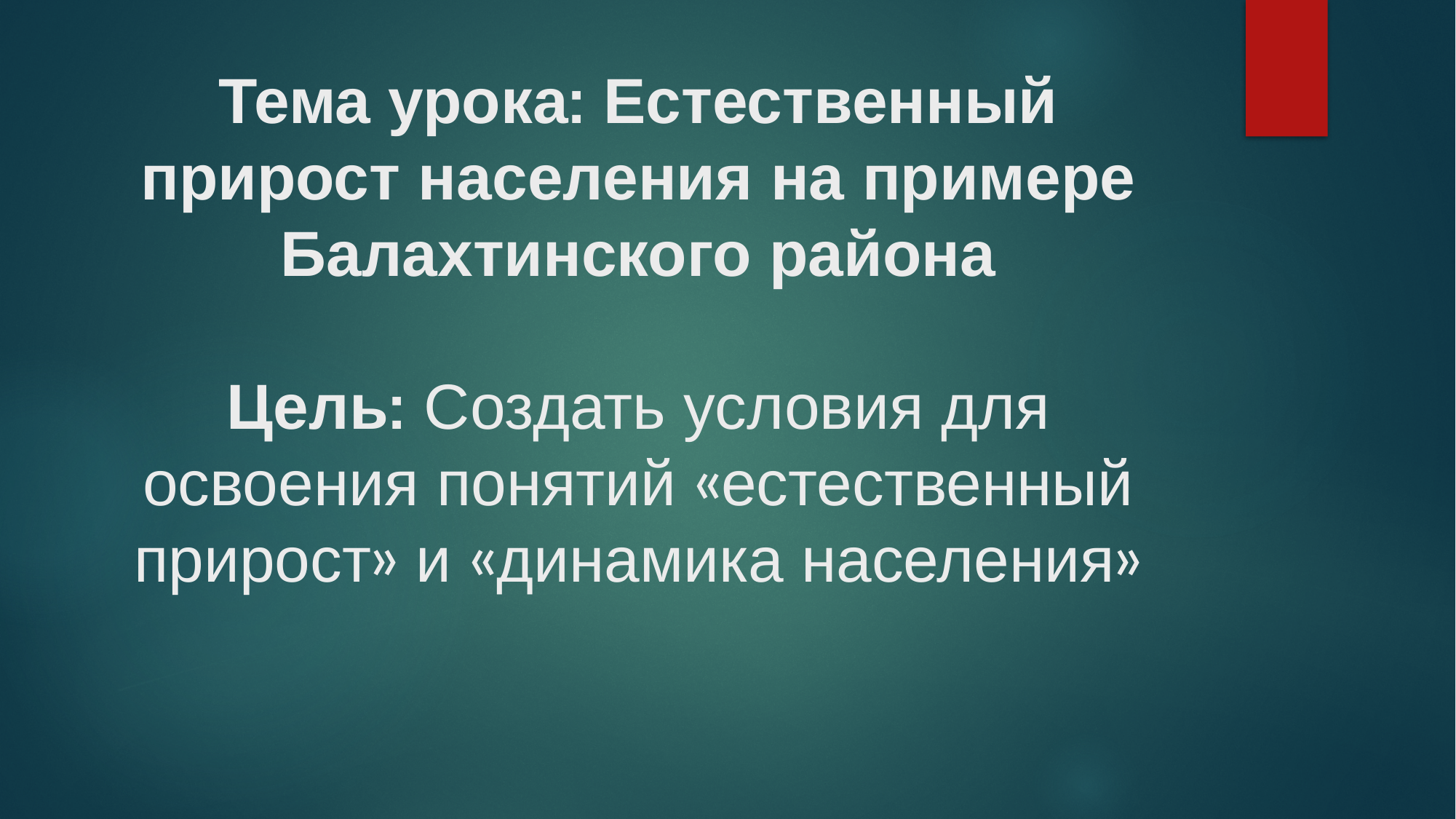

# Тема урока: Естественный прирост населения на примере Балахтинского района Цель: Создать условия для освоения понятий «естественный прирост» и «динамика населения»